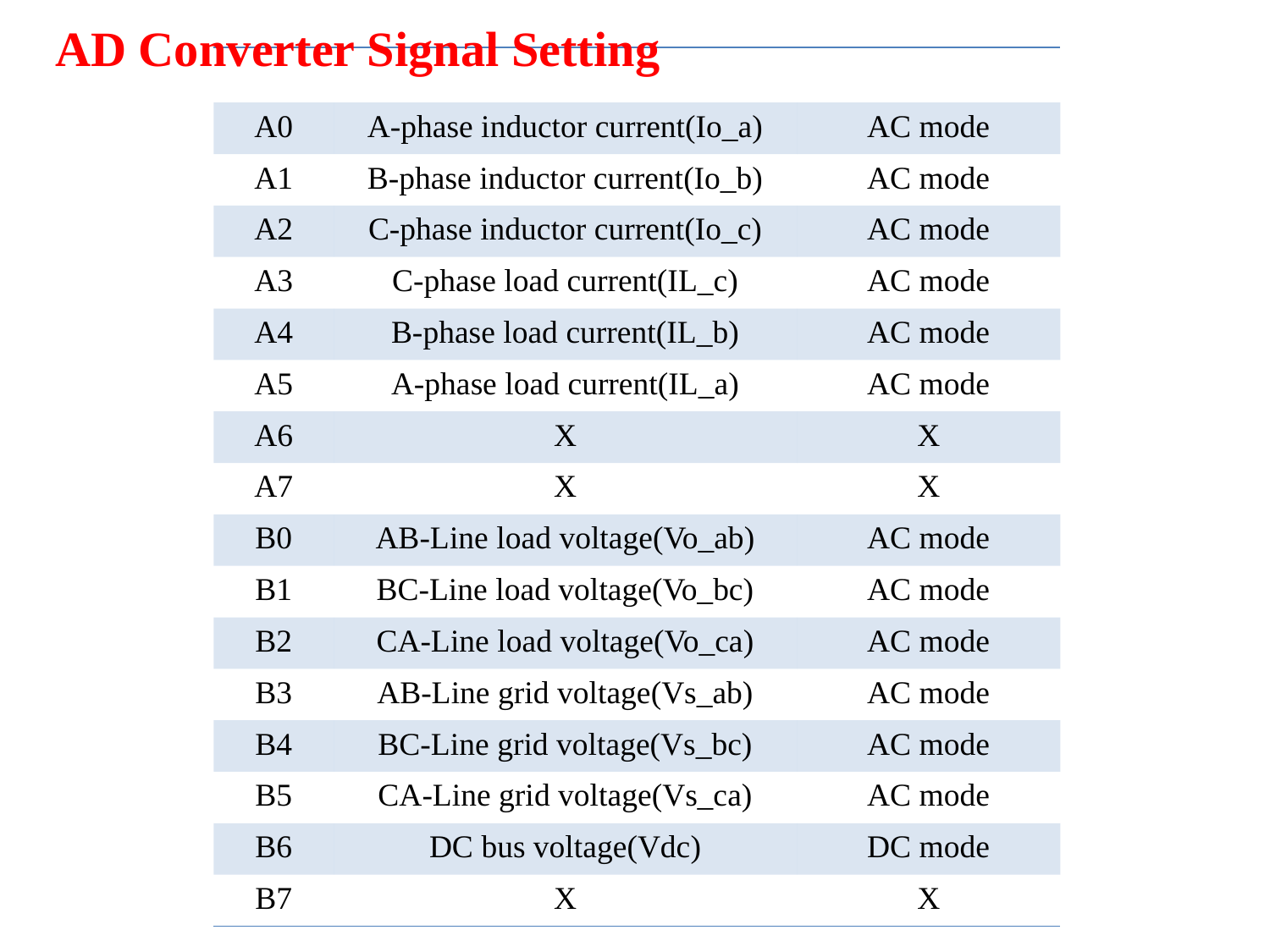

AD Converter Signal Setting
|  |  |  |
| --- | --- | --- |
| A0 | A-phase inductor current(Io\_a) | AC mode |
| A1 | B-phase inductor current(Io\_b) | AC mode |
| A2 | C-phase inductor current(Io\_c) | AC mode |
| A3 | C-phase load current(IL\_c) | AC mode |
| A4 | B-phase load current(IL\_b) | AC mode |
| A5 | A-phase load current(IL\_a) | AC mode |
| A6 | X | X |
| A7 | X | X |
| B0 | AB-Line load voltage(Vo\_ab) | AC mode |
| B1 | BC-Line load voltage(Vo\_bc) | AC mode |
| B2 | CA-Line load voltage(Vo\_ca) | AC mode |
| B3 | AB-Line grid voltage(Vs\_ab) | AC mode |
| B4 | BC-Line grid voltage(Vs\_bc) | AC mode |
| B5 | CA-Line grid voltage(Vs\_ca) | AC mode |
| B6 | DC bus voltage(Vdc) | DC mode |
| B7 | X | X |